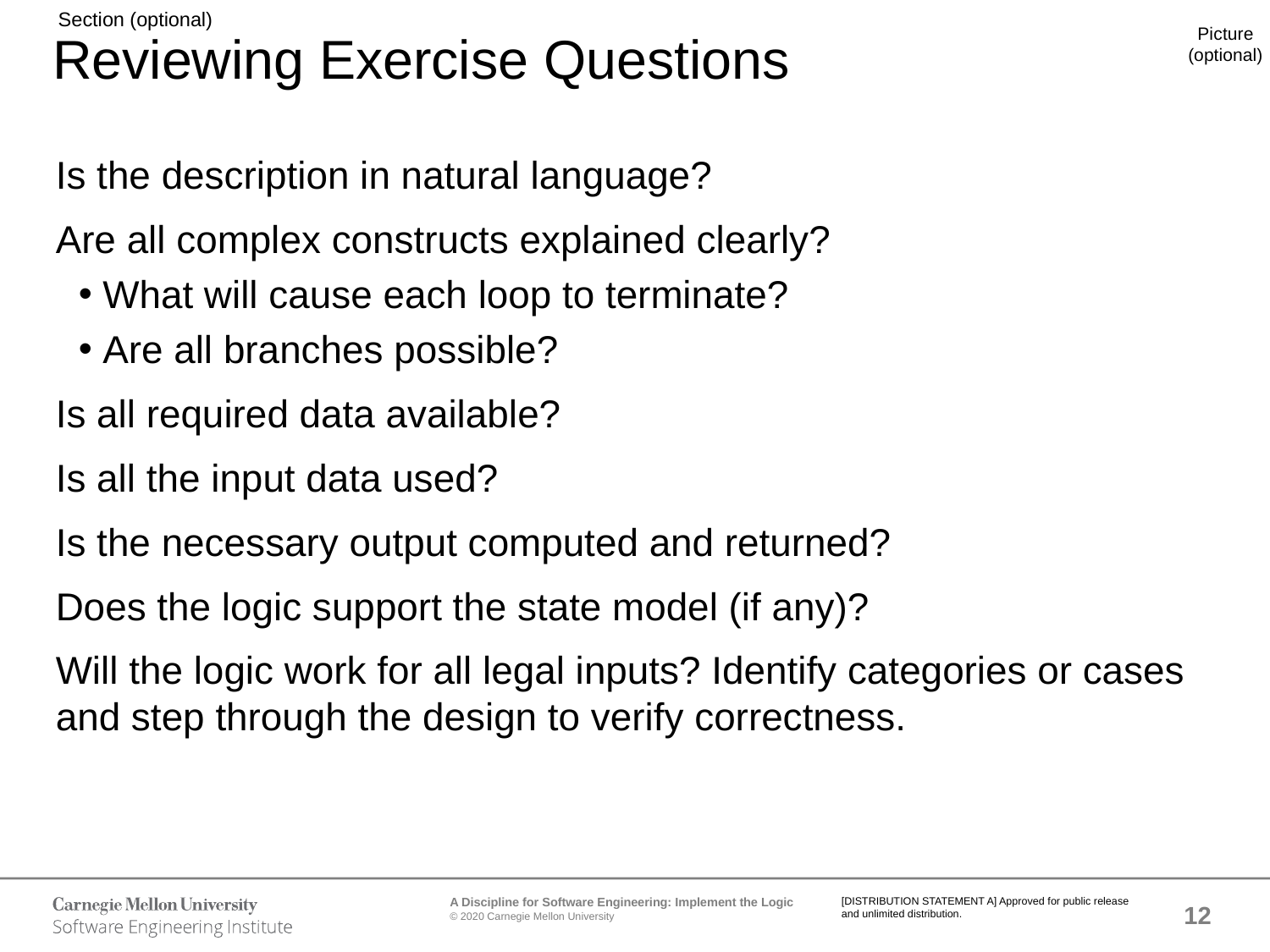

# Reviewing Exercise Questions
Is the description in natural language?
Are all complex constructs explained clearly?
What will cause each loop to terminate?
Are all branches possible?
Is all required data available?
Is all the input data used?
Is the necessary output computed and returned?
Does the logic support the state model (if any)?
Will the logic work for all legal inputs? Identify categories or cases and step through the design to verify correctness.